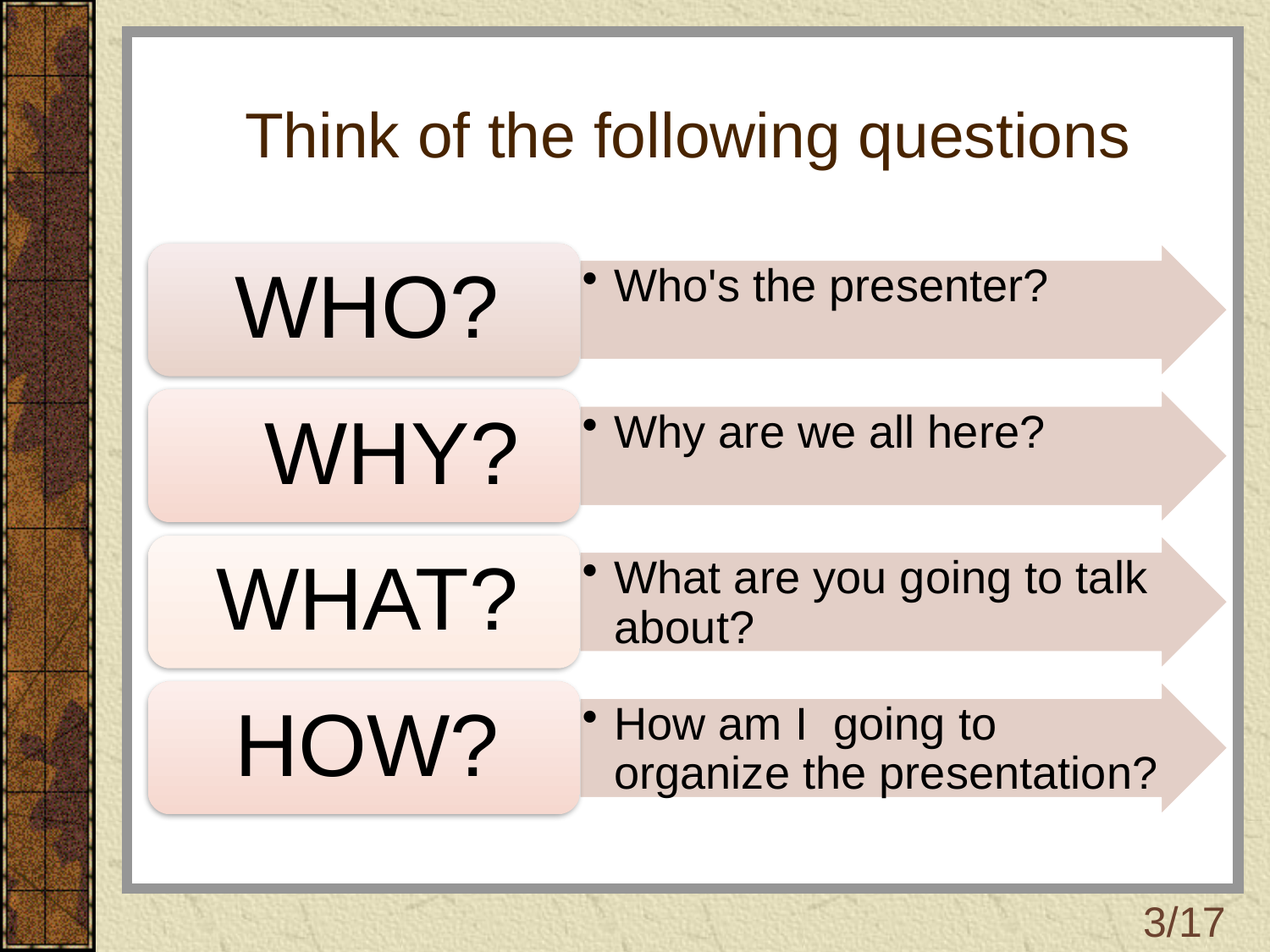

# Think of the following questions
Who's the presenter?
WHO?
Why are we all here?
  WHY?
What are you going to talk about?
WHAT?
How am I  going to organize the presentation?
HOW?
3/17